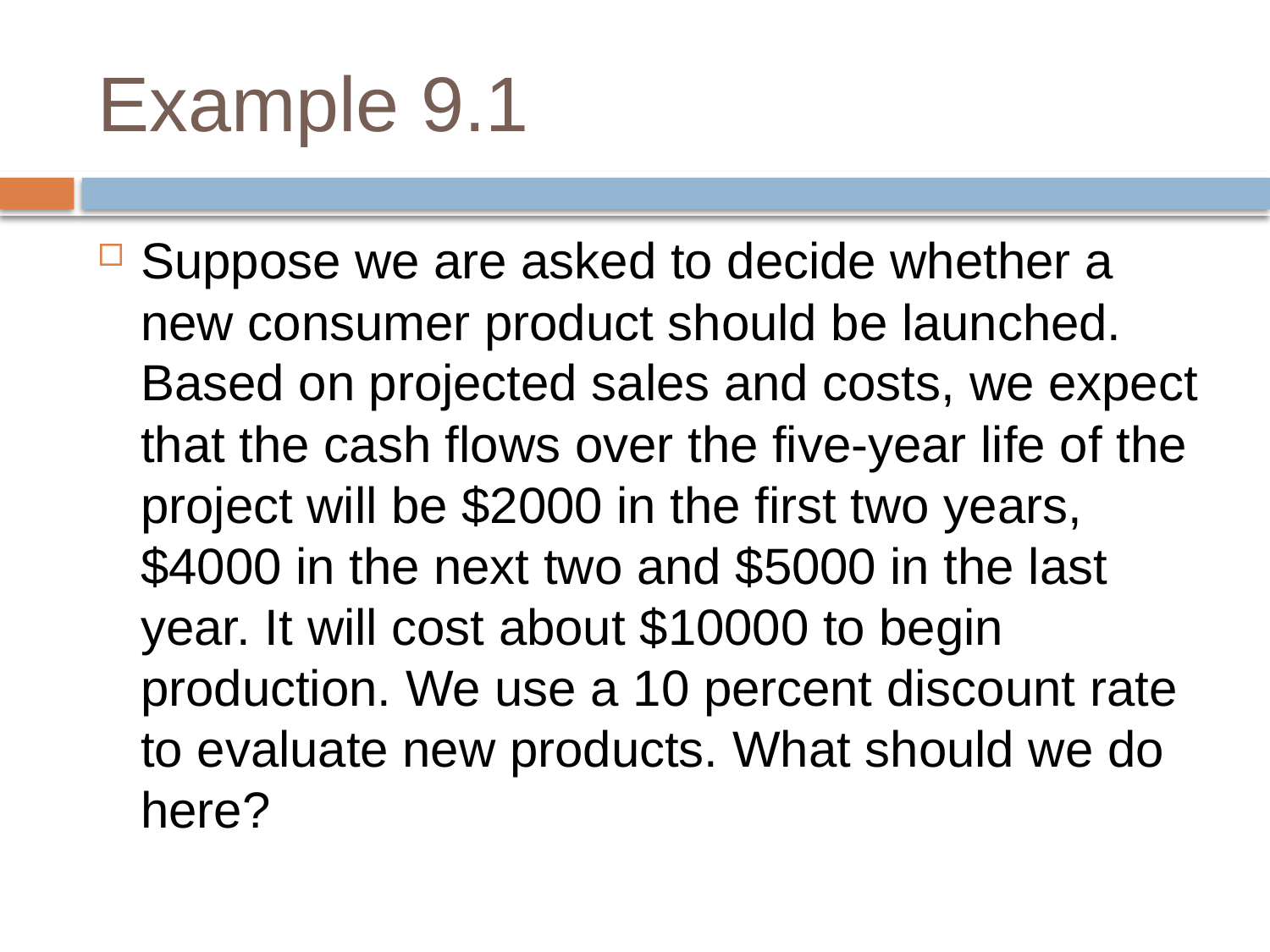

# Example 9.1
Suppose we are asked to decide whether a new consumer product should be launched. Based on projected sales and costs, we expect that the cash flows over the five-year life of the project will be $2000 in the first two years, $4000 in the next two and $5000 in the last year. It will cost about $10000 to begin production. We use a 10 percent discount rate to evaluate new products. What should we do here?